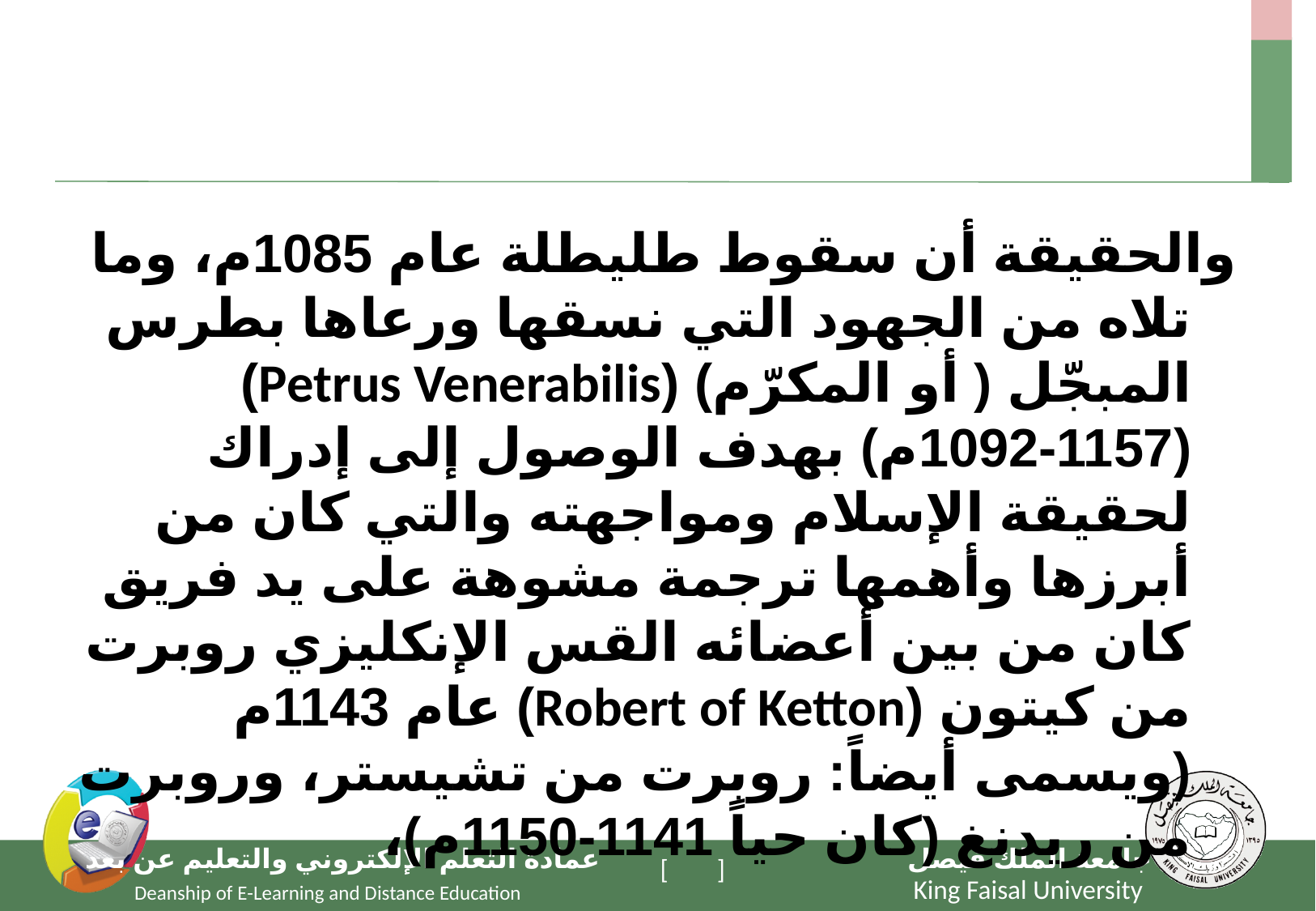

#
والحقيقة أن سقوط طليطلة عام 1085م، وما تلاه من الجهود التي نسقها ورعاها بطرس المبجّل ( أو المكرّم) (Petrus Venerabilis) (1092-1157م) بهدف الوصول إلى إدراك لحقيقة الإسلام ومواجهته والتي كان من أبرزها وأهمها ترجمة مشوهة على يد فريق كان من بين أعضائه القس الإنكليزي روبرت من كيتون (Robert of Ketton) عام 1143م (ويسمى أيضاً: روبرت من تشيستر، وروبرت من ريدنغ (كان حياً 1141-1150م)،